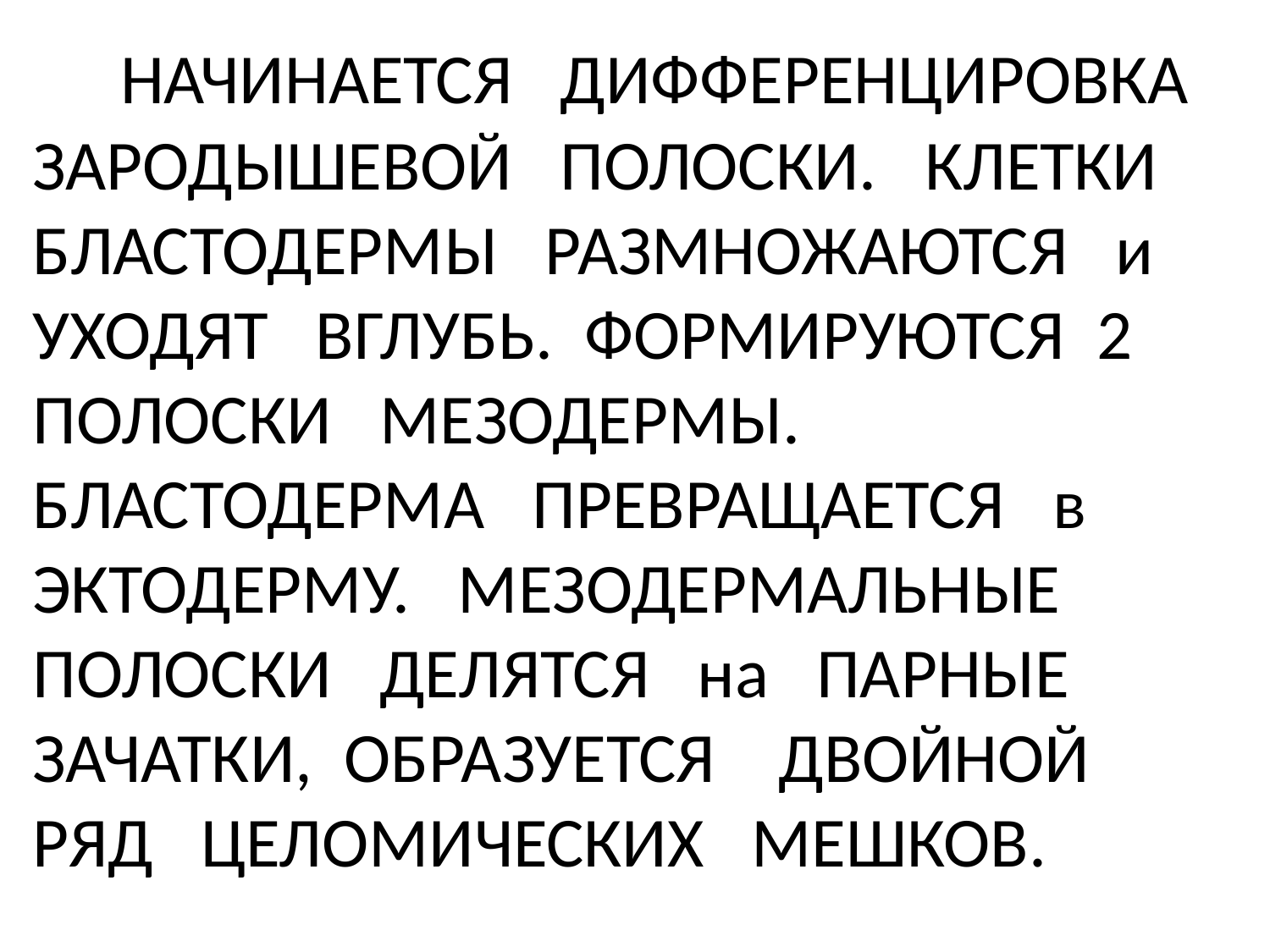

# НАЧИНАЕТСЯ   ДИФФЕРЕНЦИРОВКА ЗАРОДЫШЕВОЙ   ПОЛОСКИ.   КЛЕТКИ   БЛАСТОДЕРМЫ   РАЗМНОЖАЮТСЯ   и   УХОДЯТ   ВГЛУБЬ.  ФОРМИРУЮТСЯ  2 ПОЛОСКИ   МЕЗОДЕРМЫ. БЛАСТОДЕРМА   ПРЕВРАЩАЕТСЯ   в  ЭКТОДЕРМУ.   МЕЗОДЕРМАЛЬНЫЕ ПОЛОСКИ   ДЕЛЯТСЯ   на   ПАРНЫЕ ЗАЧАТКИ,  ОБРАЗУЕТСЯ    ДВОЙНОЙ   РЯД   ЦЕЛОМИЧЕСКИХ   МЕШКОВ.